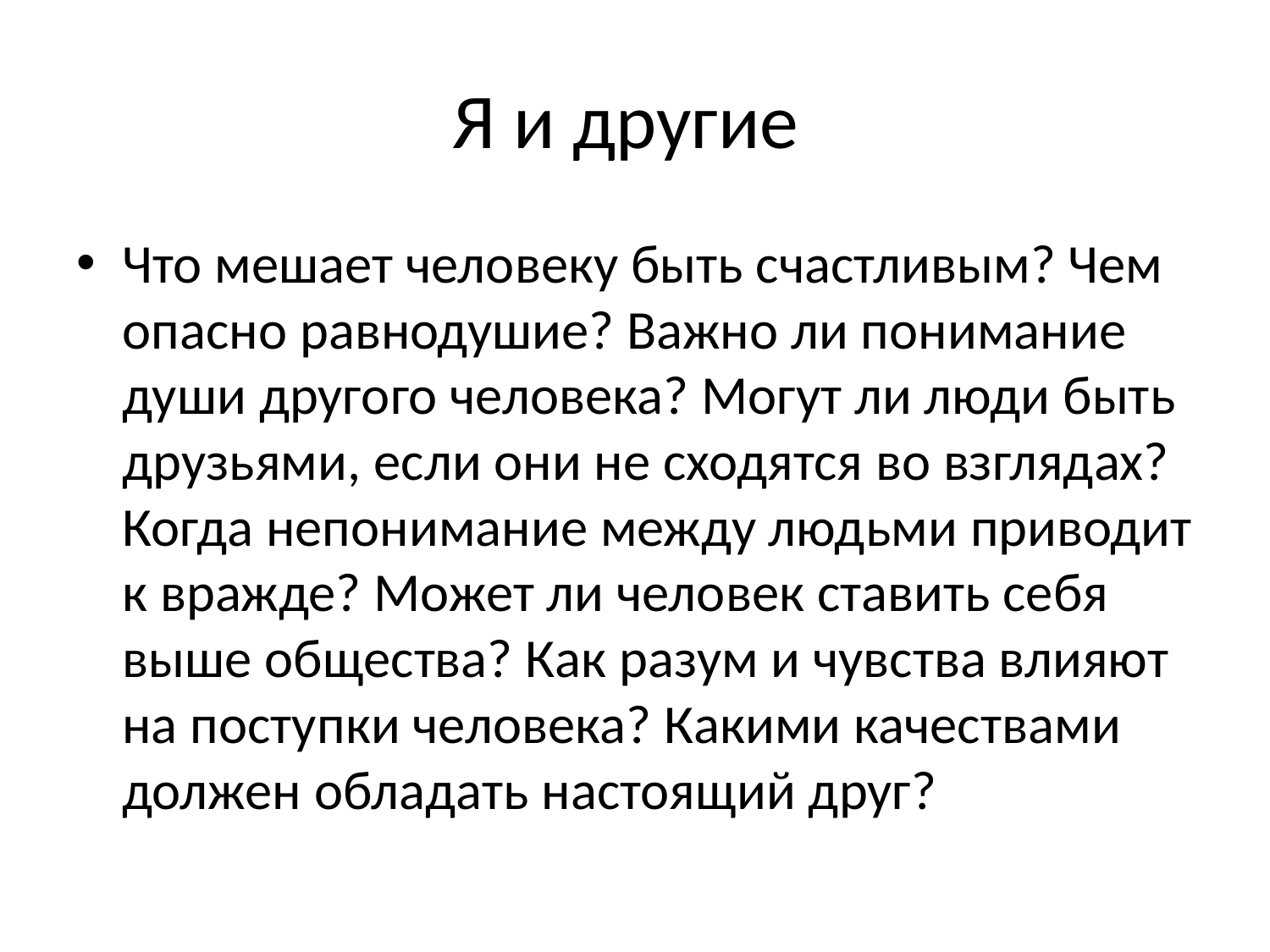

# Я и другие
Что мешает человеку быть счастливым? Чем опасно равнодушие? Важно ли понимание души другого человека? Могут ли люди быть друзьями, если они не сходятся во взглядах? Когда непонимание между людьми приводит к вражде? Может ли человек ставить себя выше общества? Как разум и чувства влияют на поступки человека? Какими качествами должен обладать настоящий друг?